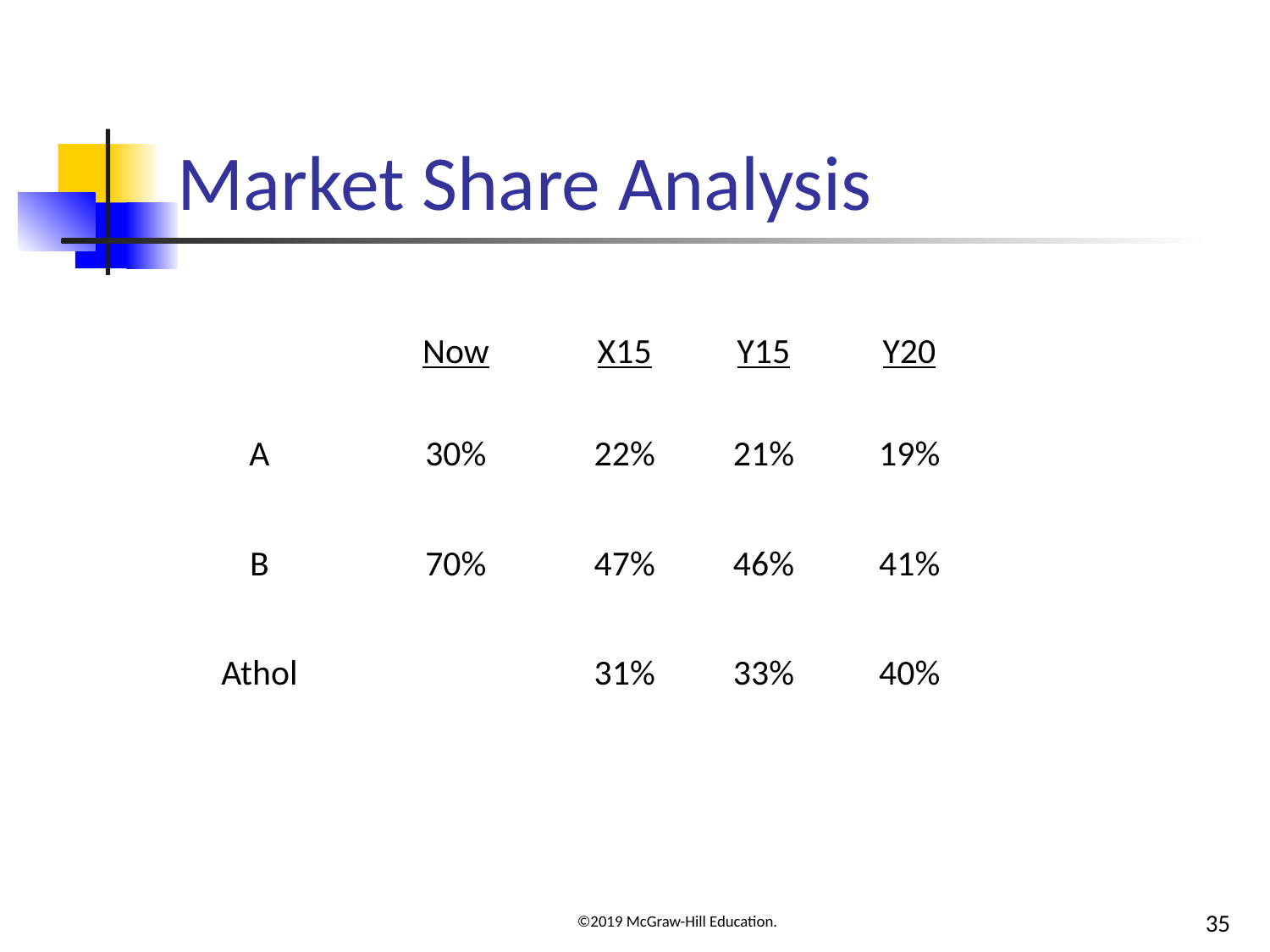

# Market Share Analysis
| Blank | Now | X15 | Y15 | Y20 |
| --- | --- | --- | --- | --- |
| A | 30% | 22% | 21% | 19% |
| B | 70% | 47% | 46% | 41% |
| Athol | Blank | 31% | 33% | 40% |